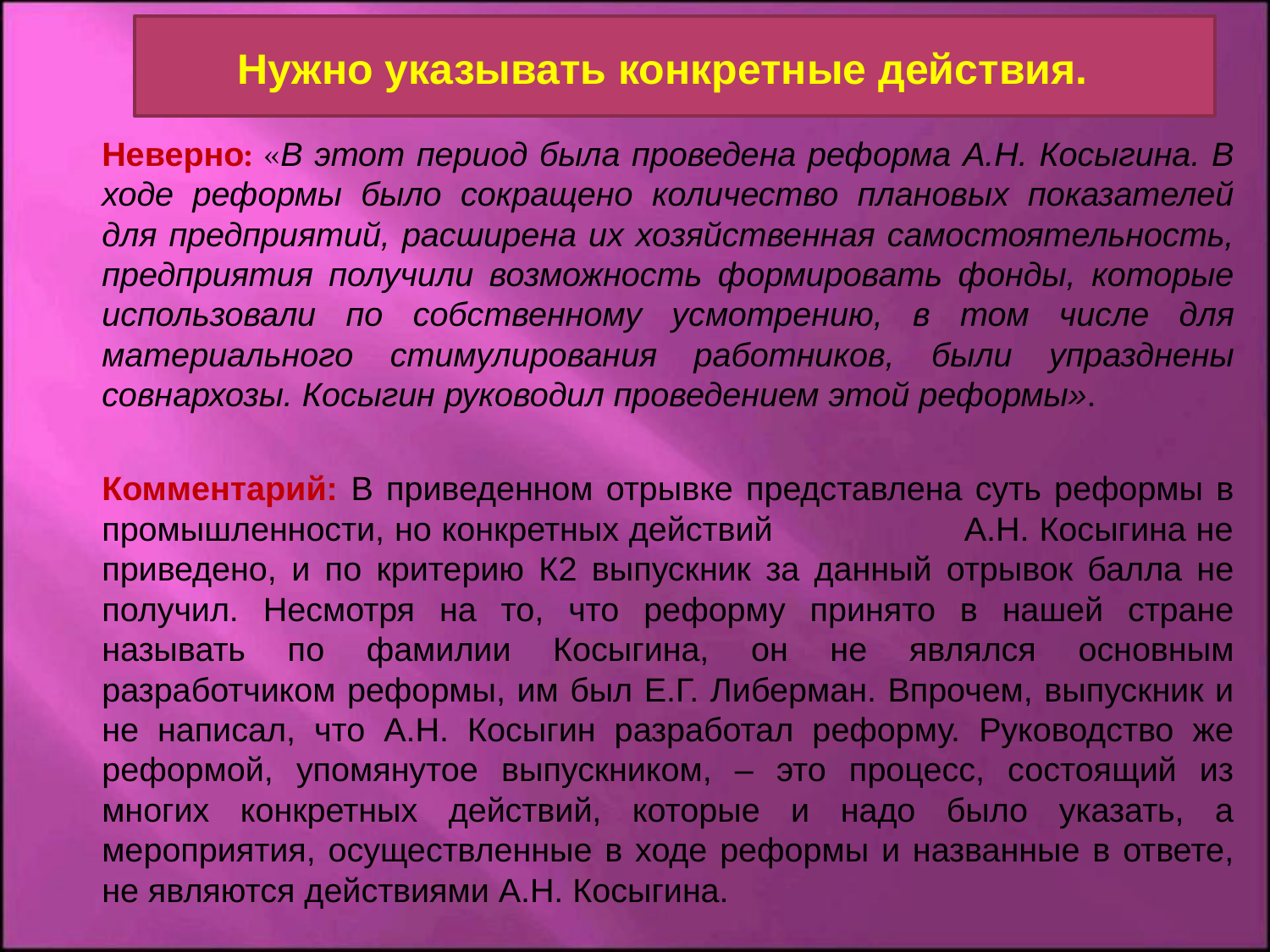

Нужно указывать конкретные действия.
Неверно: «В этот период была проведена реформа А.Н. Косыгина. В ходе реформы было сокращено количество плановых показателей для предприятий, расширена их хозяйственная самостоятельность, предприятия получили возможность формировать фонды, которые использовали по собственному усмотрению, в том числе для материального стимулирования работников, были упразднены совнархозы. Косыгин руководил проведением этой реформы».

Комментарий: В приведенном отрывке представлена суть реформы в промышленности, но конкретных действий                   А.Н. Косыгина не приведено, и по критерию К2 выпускник за данный отрывок балла не получил. Несмотря на то, что реформу принято в нашей стране называть по фамилии Косыгина, он не являлся основным разработчиком реформы, им был Е.Г. Либерман. Впрочем, выпускник и не написал, что А.Н. Косыгин разработал реформу. Руководство же реформой, упомянутое выпускником, – это процесс, состоящий из многих конкретных действий, которые и надо было указать, а мероприятия, осуществленные в ходе реформы и названные в ответе, не являются действиями А.Н. Косыгина.